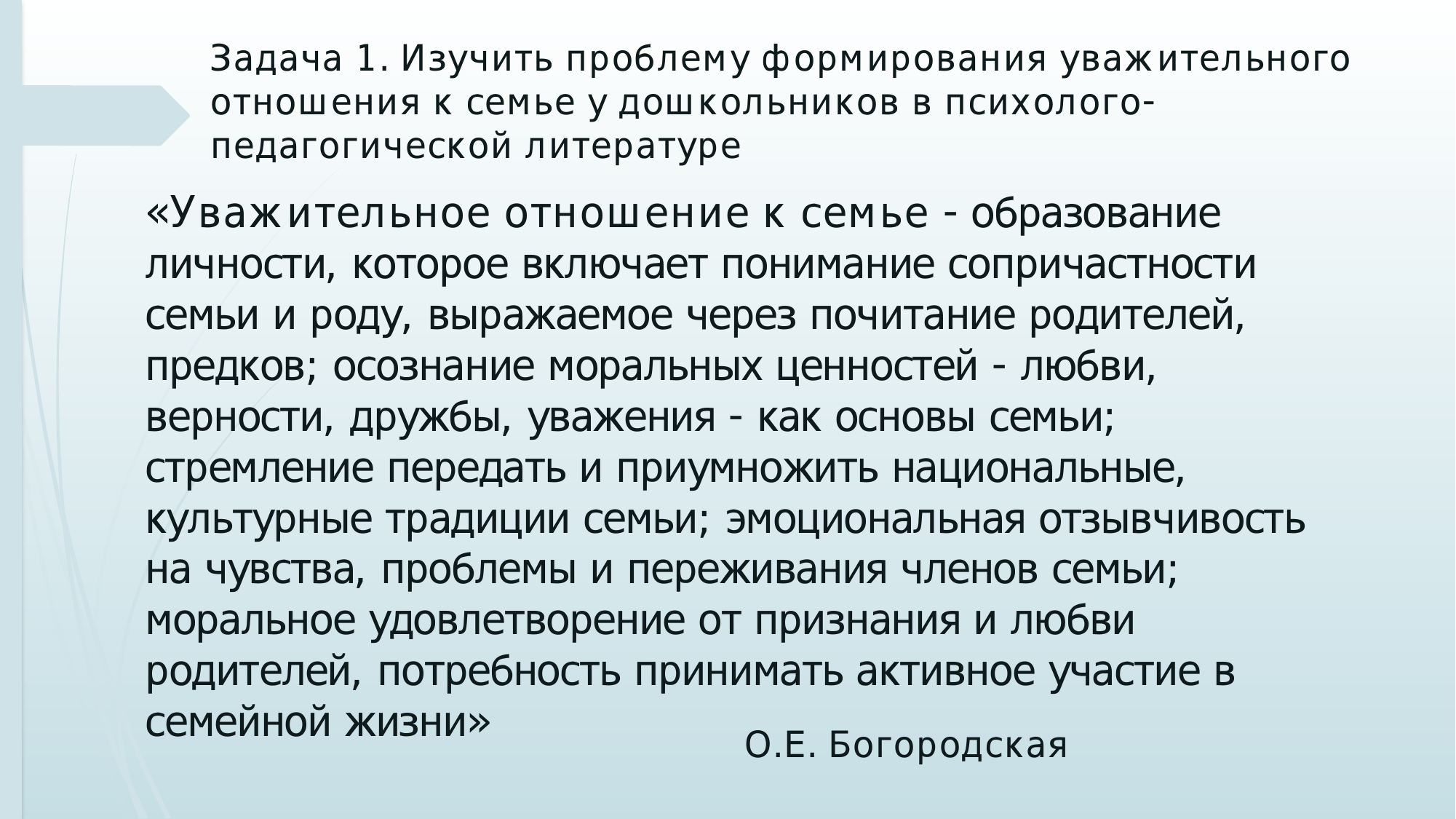

# Задача 1. Изучить проблему формирования уважительного отношения к семье у дошкольников в психолого-педагогической литературе
«Уважительное отношение к семье - образование личности, которое включает понимание сопричастности семьи и роду, выражаемое через почитание родителей, предков; осознание моральных ценностей - любви, верности, дружбы, уважения - как основы семьи; стремление передать и приумножить национальные, культурные традиции семьи; эмоциональная отзывчивость на чувства, проблемы и переживания членов семьи; моральное удовлетворение от признания и любви родителей, потребность принимать активное участие в семейной жизни»
О.Е. Богородская